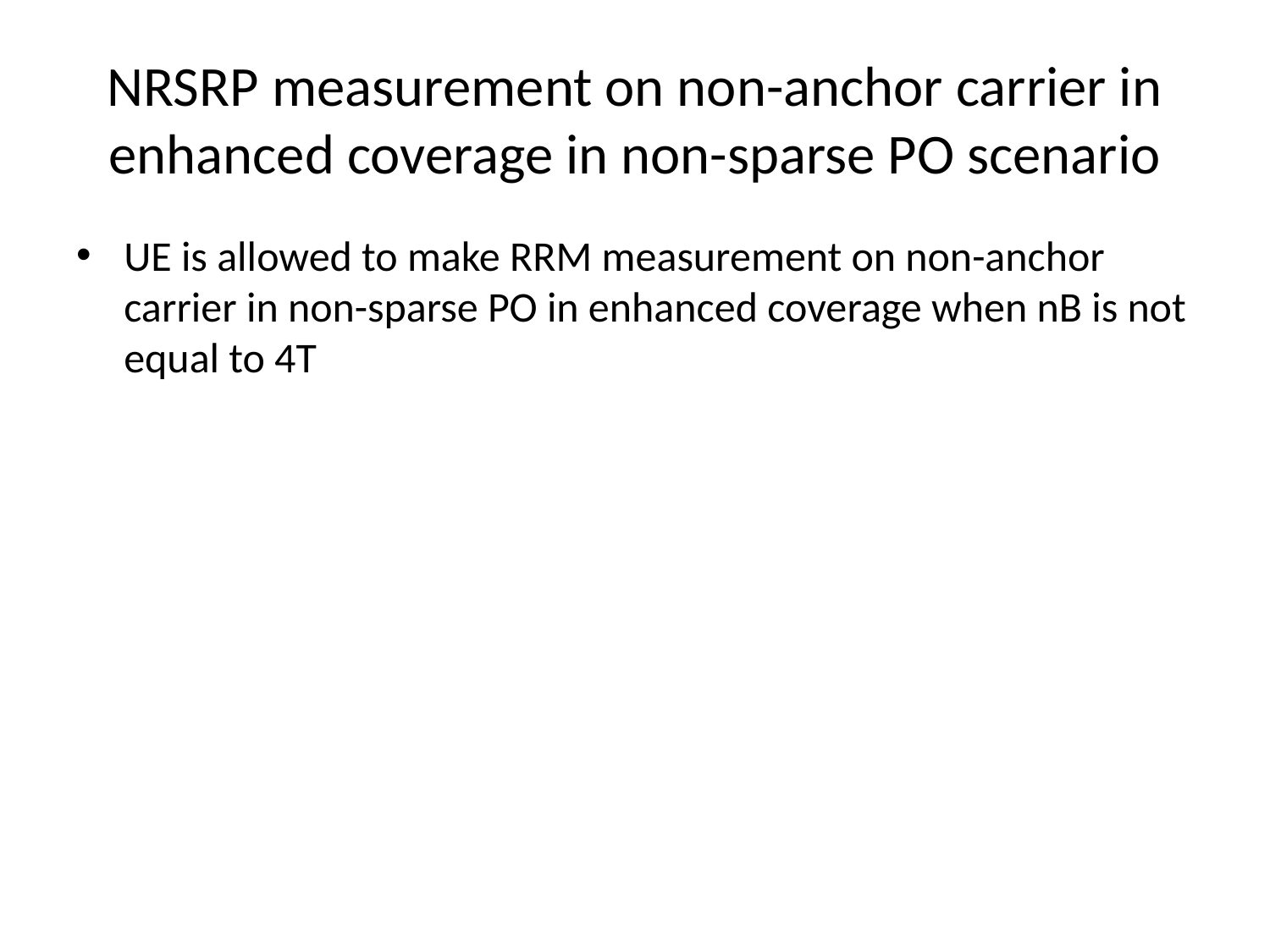

# NRSRP measurement on non-anchor carrier in enhanced coverage in non-sparse PO scenario
UE is allowed to make RRM measurement on non-anchor carrier in non-sparse PO in enhanced coverage when nB is not equal to 4T